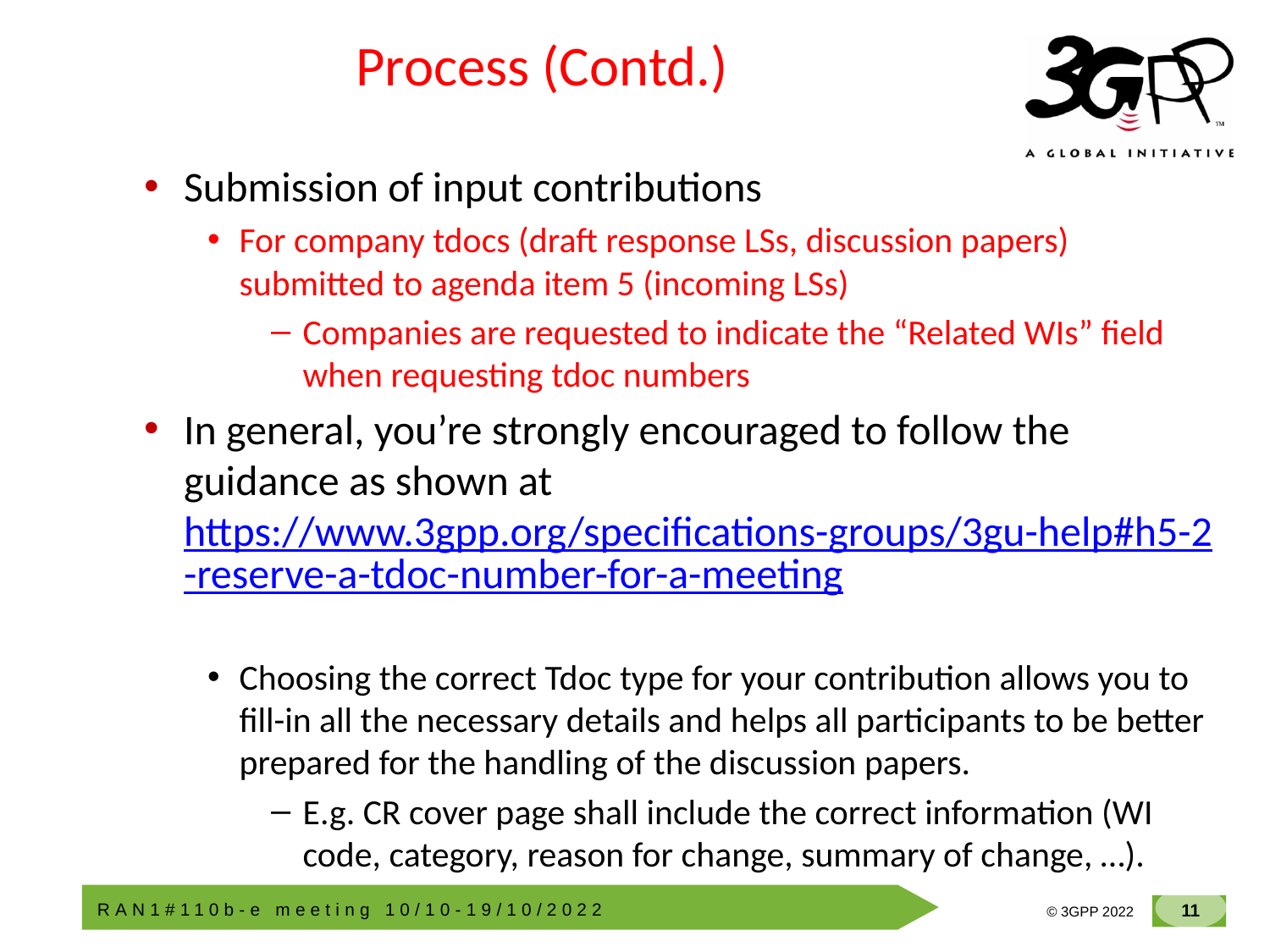

# Process (Contd.)
Submission of input contributions
For company tdocs (draft response LSs, discussion papers) submitted to agenda item 5 (incoming LSs)
Companies are requested to indicate the “Related WIs” field when requesting tdoc numbers
In general, you’re strongly encouraged to follow the guidance as shown at https://www.3gpp.org/specifications-groups/3gu-help#h5-2-reserve-a-tdoc-number-for-a-meeting
Choosing the correct Tdoc type for your contribution allows you to fill-in all the necessary details and helps all participants to be better prepared for the handling of the discussion papers.
E.g. CR cover page shall include the correct information (WI code, category, reason for change, summary of change, …).